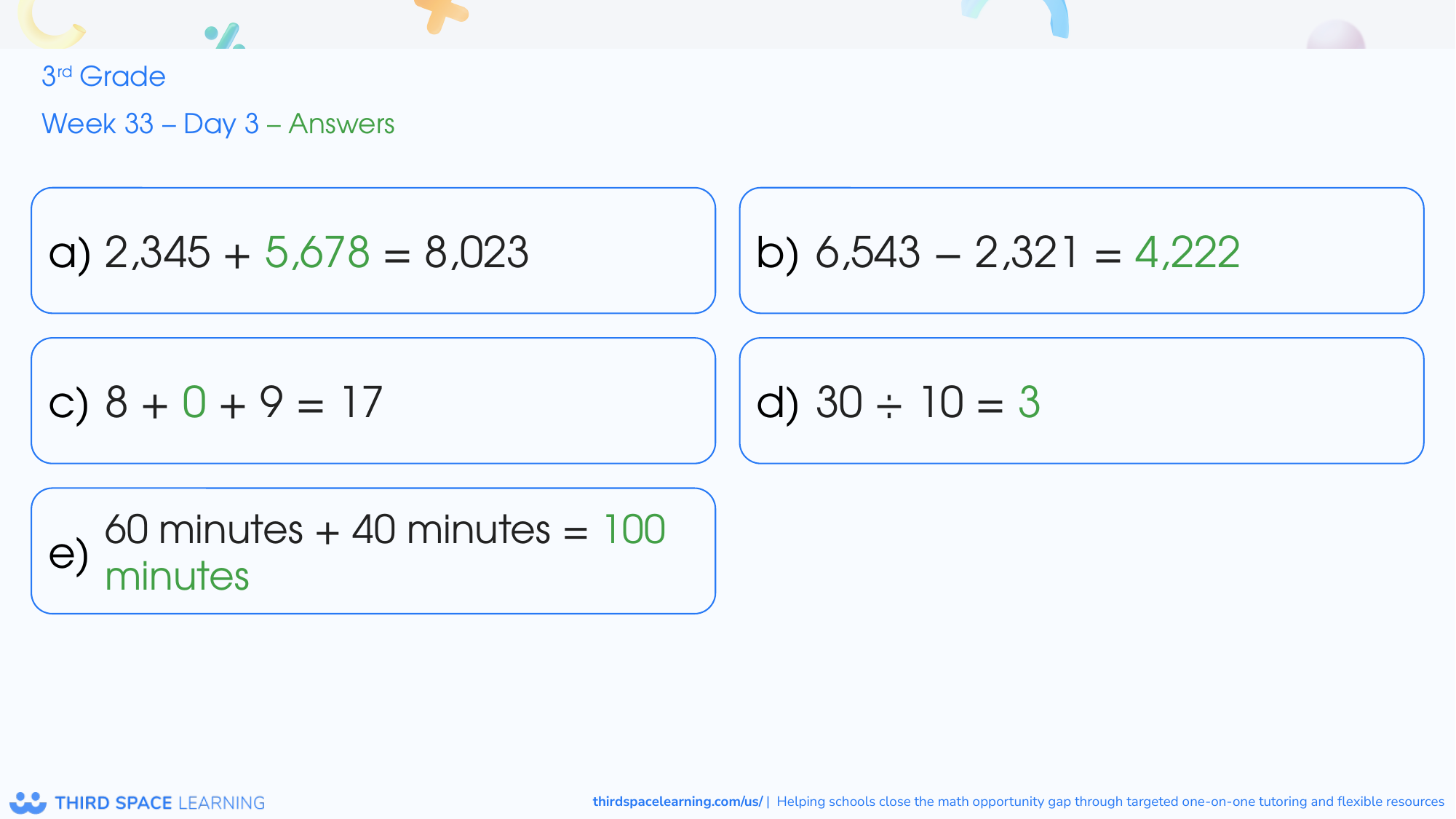

3rd Grade
Week 33 – Day 3 – Answers
2,345 + 5,678 = 8,023
6,543 − 2,321 = 4,222
8 + 0 + 9 = 17
30 ÷ 10 = 3
60 minutes + 40 minutes = 100 minutes